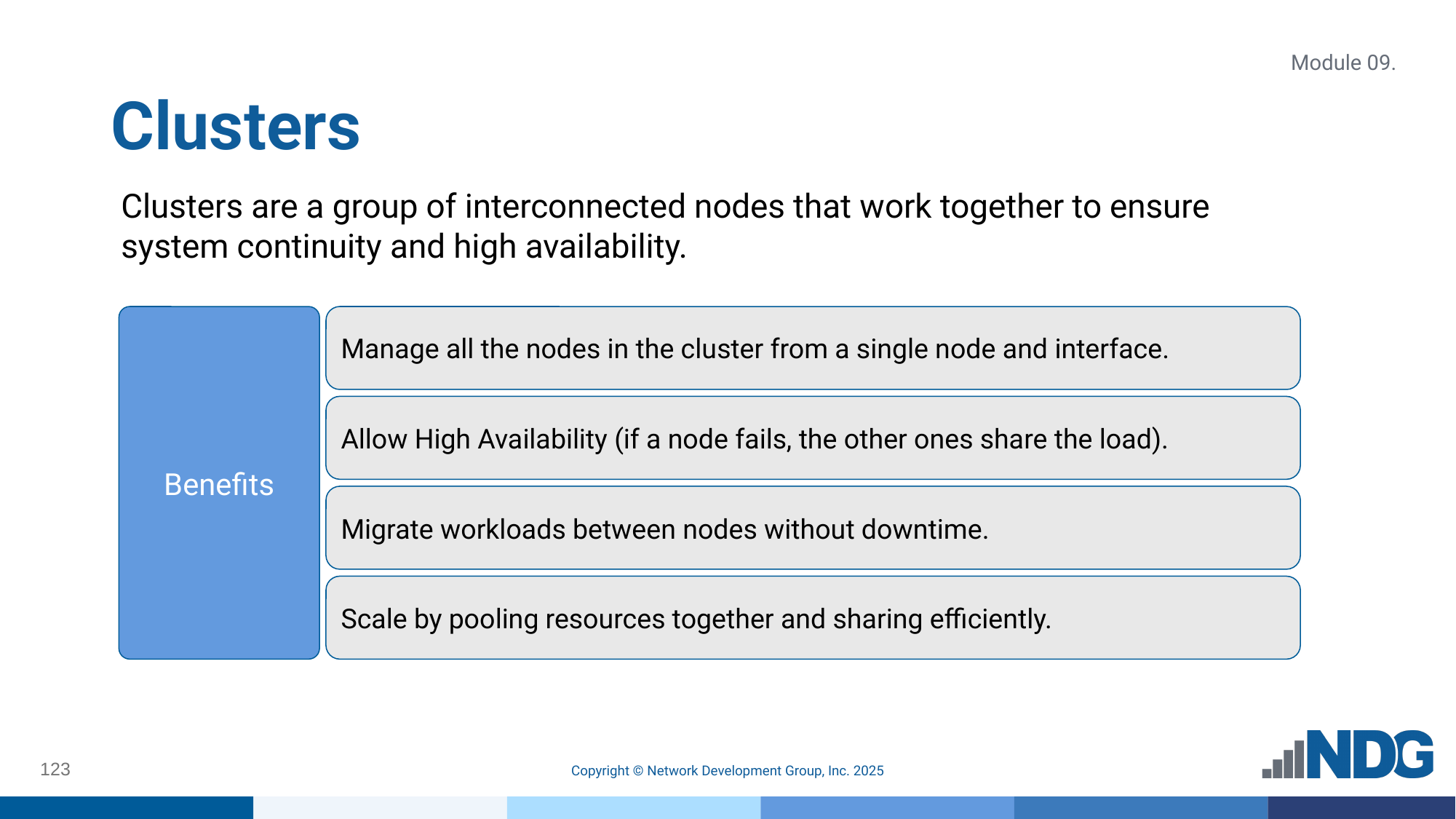

# Clusters
Module 09.
Clusters are a group of interconnected nodes that work together to ensure system continuity and high availability.
Benefits
Manage all the nodes in the cluster from a single node and interface.
Allow High Availability (if a node fails, the other ones share the load).
Migrate workloads between nodes without downtime.
Scale by pooling resources together and sharing efficiently.